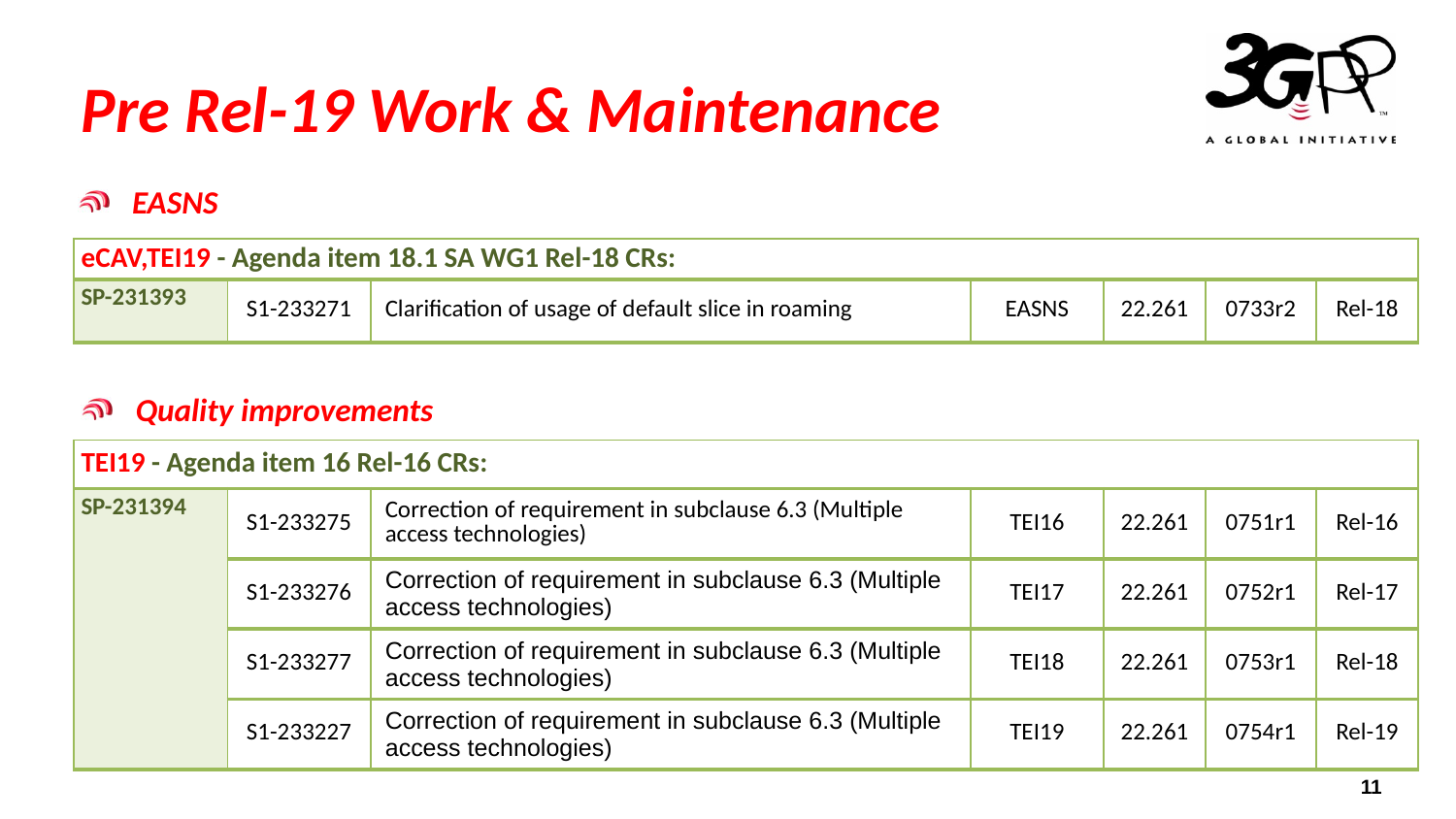

Pre Rel-19 Work & Maintenance
EASNS

| eCAV,TEI19 - Agenda item 18.1 SA WG1 Rel-18 CRs: |  |  |  |  |  |  |
| --- | --- | --- | --- | --- | --- | --- |
| SP-231393 | S1-233271 | Clarification of usage of default slice in roaming | EASNS | 22.261 | 0733r2 | Rel-18 |
Quality improvements

| TEI19 - Agenda item 16 Rel-16 CRs: |  |  |  |  |  |  |
| --- | --- | --- | --- | --- | --- | --- |
| SP-231394 | S1-233275 | Correction of requirement in subclause 6.3 (Multiple access technologies) | TEI16 | 22.261 | 0751r1 | Rel-16 |
|  | S1-233276 | Correction of requirement in subclause 6.3 (Multiple access technologies) | TEI17 | 22.261 | 0752r1 | Rel-17 |
|  | S1-233277 | Correction of requirement in subclause 6.3 (Multiple access technologies) | TEI18 | 22.261 | 0753r1 | Rel-18 |
|  | S1-233227 | Correction of requirement in subclause 6.3 (Multiple access technologies) | TEI19 | 22.261 | 0754r1 | Rel-19 |